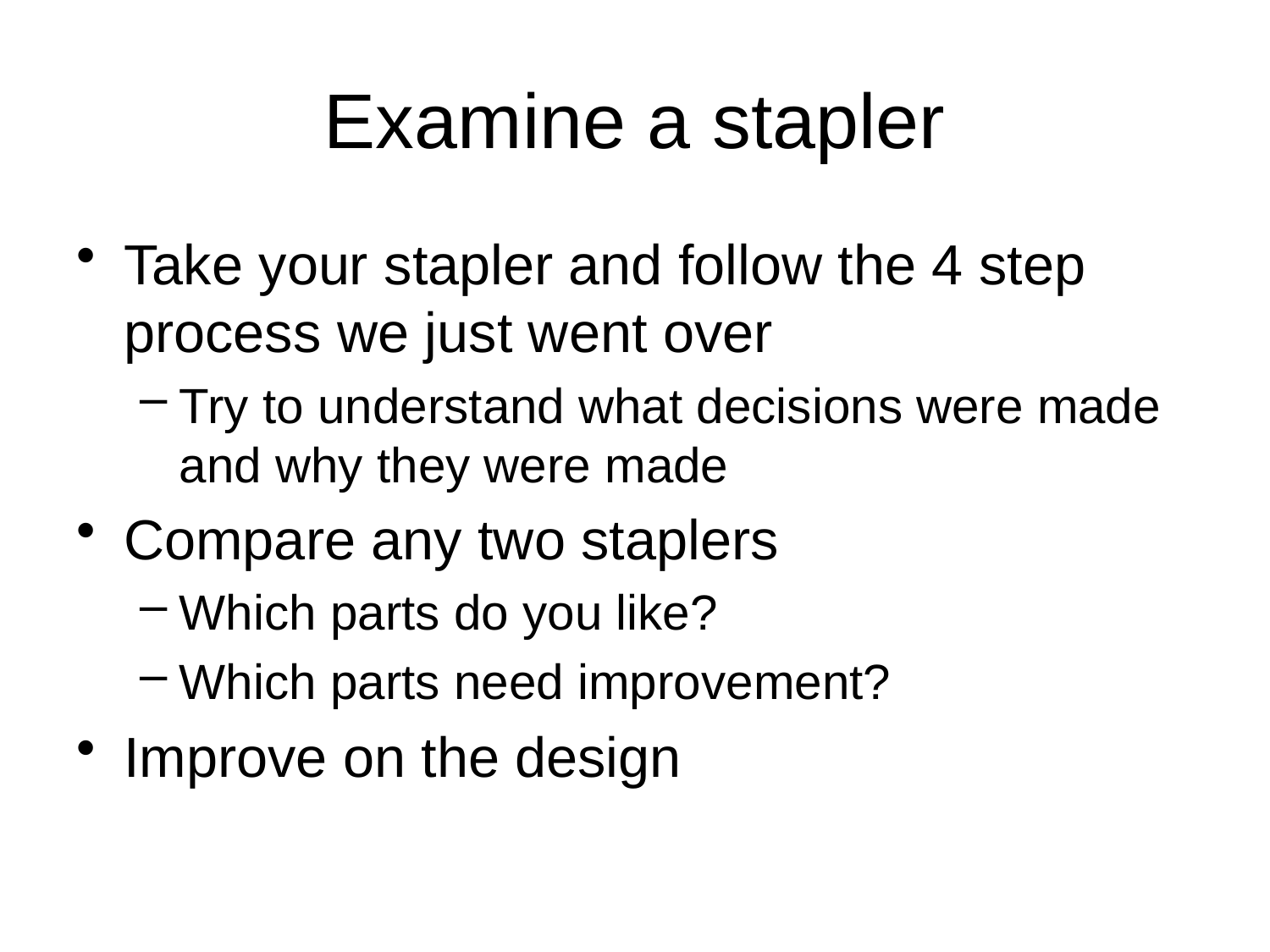

# Examine a stapler
Take your stapler and follow the 4 step process we just went over
Try to understand what decisions were made and why they were made
Compare any two staplers
Which parts do you like?
Which parts need improvement?
Improve on the design